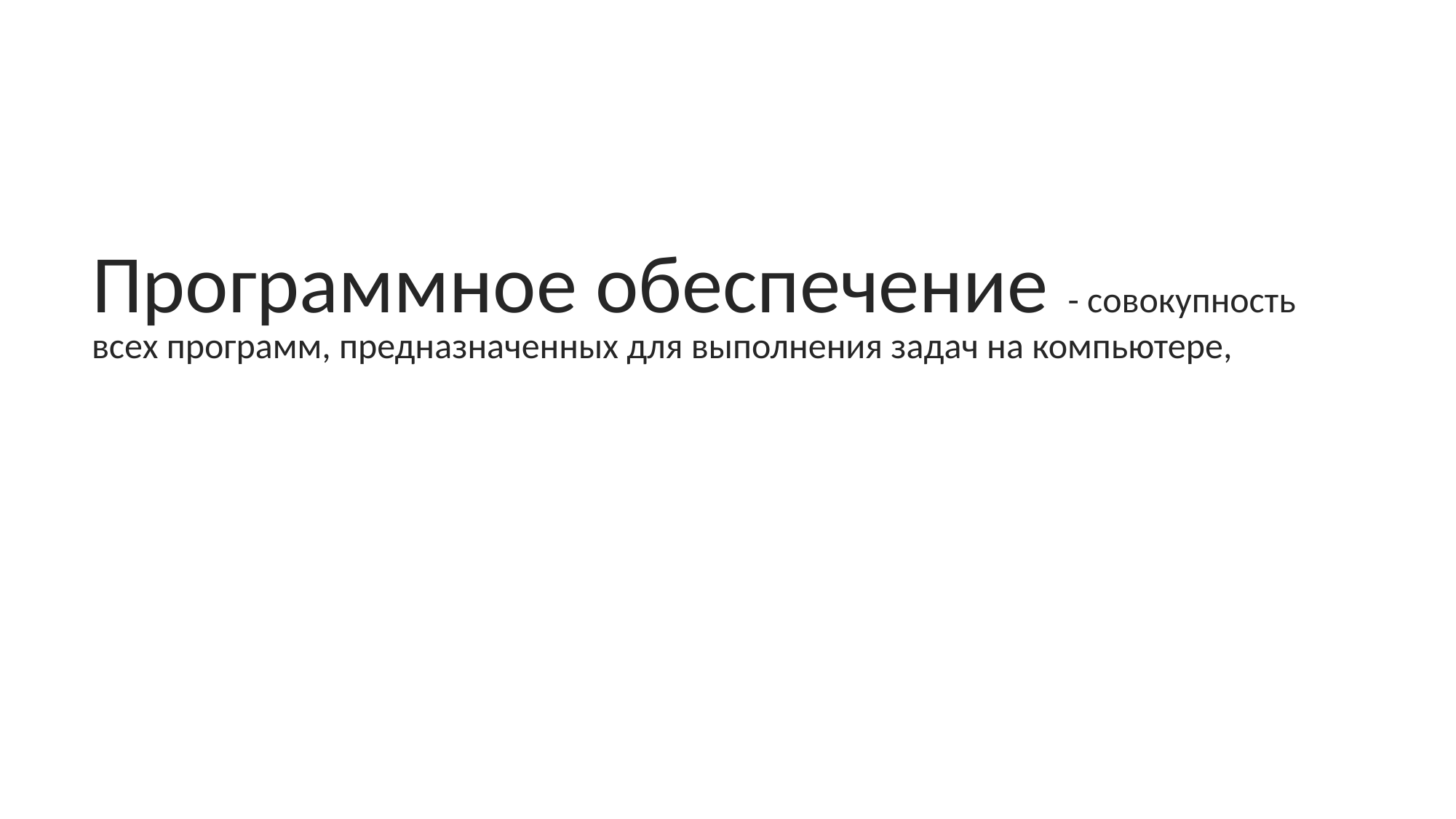

Программное обеспечение - совокупность всех программ, предназначенных для выполнения задач на компьютере,